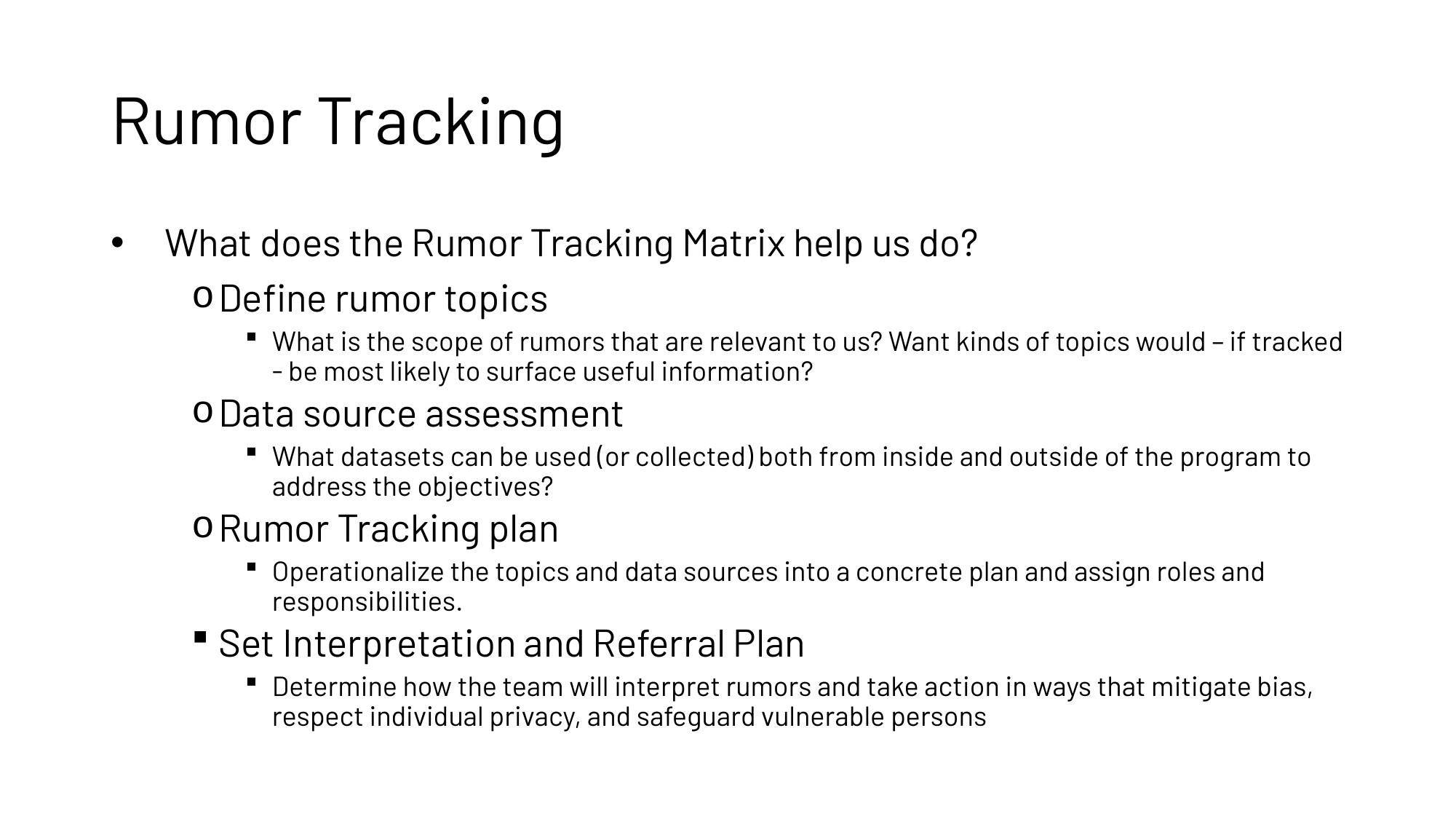

# Rumor Tracking
What does the Rumor Tracking Matrix help us do?
Define rumor topics
What is the scope of rumors that are relevant to us? Want kinds of topics would – if tracked - be most likely to surface useful information?
Data source assessment
What datasets can be used (or collected) both from inside and outside of the program to address the objectives?
Rumor Tracking plan
Operationalize the topics and data sources into a concrete plan and assign roles and responsibilities.
Set Interpretation and Referral Plan
Determine how the team will interpret rumors and take action in ways that mitigate bias, respect individual privacy, and safeguard vulnerable persons